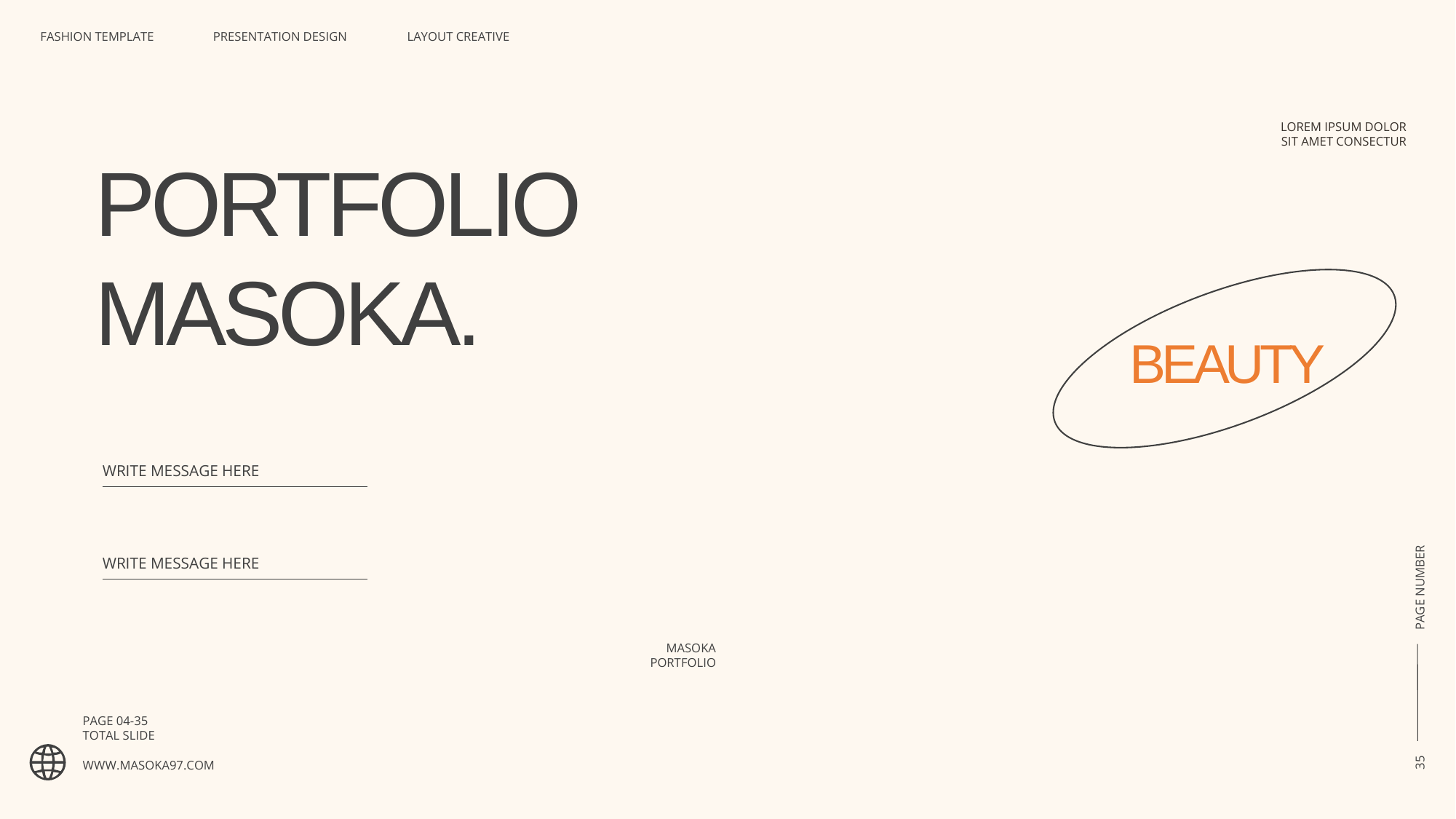

FASHION TEMPLATE
PRESENTATION DESIGN
LAYOUT CREATIVE
LOREM IPSUM DOLOR SIT AMET CONSECTUR
PORTFOLIO MASOKA.

BEAUTY
WRITE MESSAGE HERE
WRITE MESSAGE HERE
35
PAGE NUMBER
MASOKA
PORTFOLIO
PAGE 04-35
TOTAL SLIDE

WWW.MASOKA97.COM